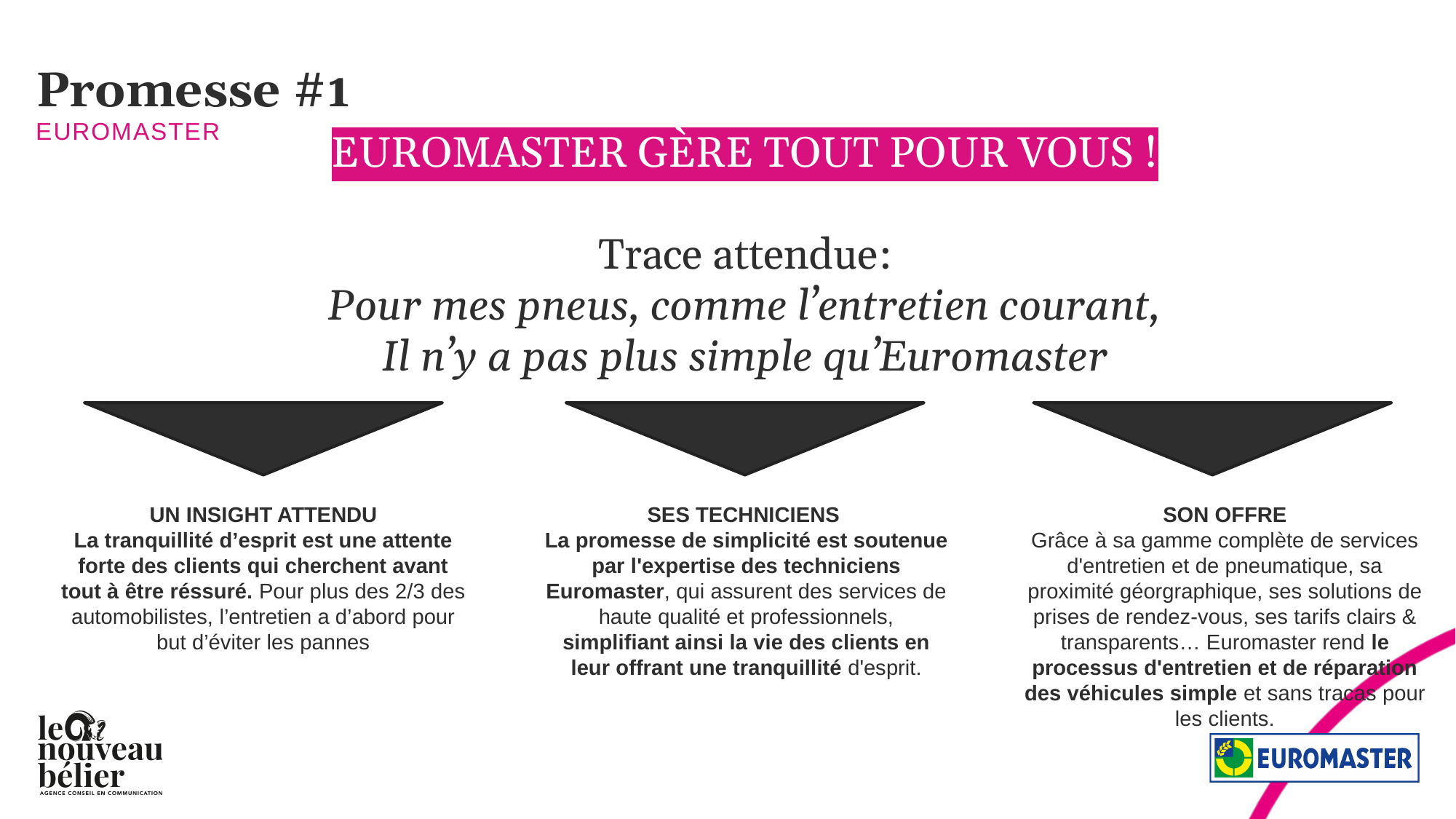

# Promesse #1
EUROMASTER GÈRE TOUT POUR VOUS !
Trace attendue:
Pour mes pneus, comme l’entretien courant,
Il n’y a pas plus simple qu’Euromaster
EUROMASTER

UN INSIGHT ATTENDU
La tranquillité d’esprit est une attente forte des clients qui cherchent avant tout à être réssuré. Pour plus des 2/3 des automobilistes, l’entretien a d’abord pour but d’éviter les pannes
SES TECHNICIENS
La promesse de simplicité est soutenue par l'expertise des techniciens Euromaster, qui assurent des services de haute qualité et professionnels, simplifiant ainsi la vie des clients en leur offrant une tranquillité d'esprit.
SON OFFRE
Grâce à sa gamme complète de services d'entretien et de pneumatique, sa proximité géorgraphique, ses solutions de prises de rendez-vous, ses tarifs clairs & transparents… Euromaster rend le processus d'entretien et de réparation des véhicules simple et sans tracas pour les clients.